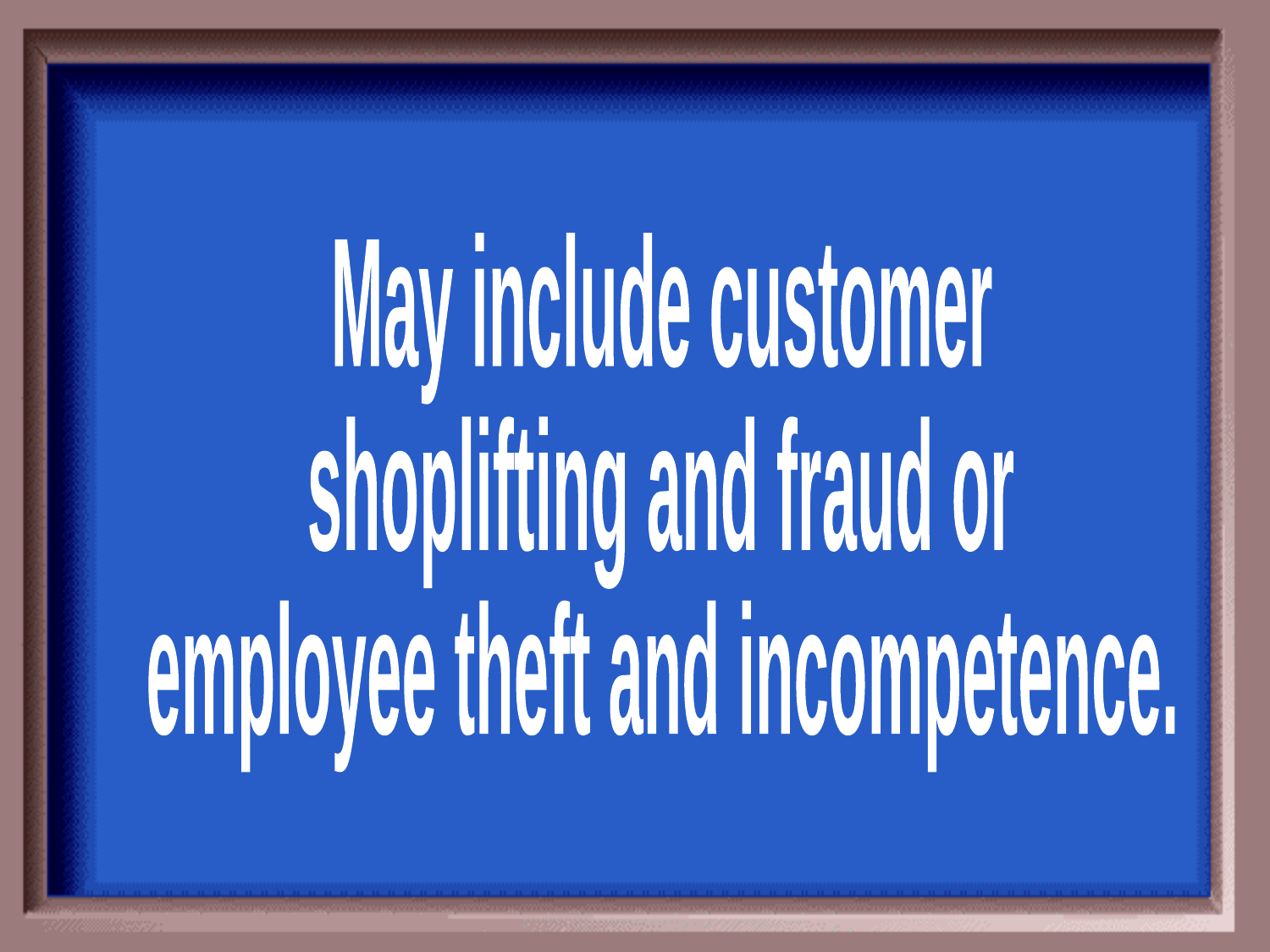

May include customer
shoplifting and fraud or
employee theft and incompetence.